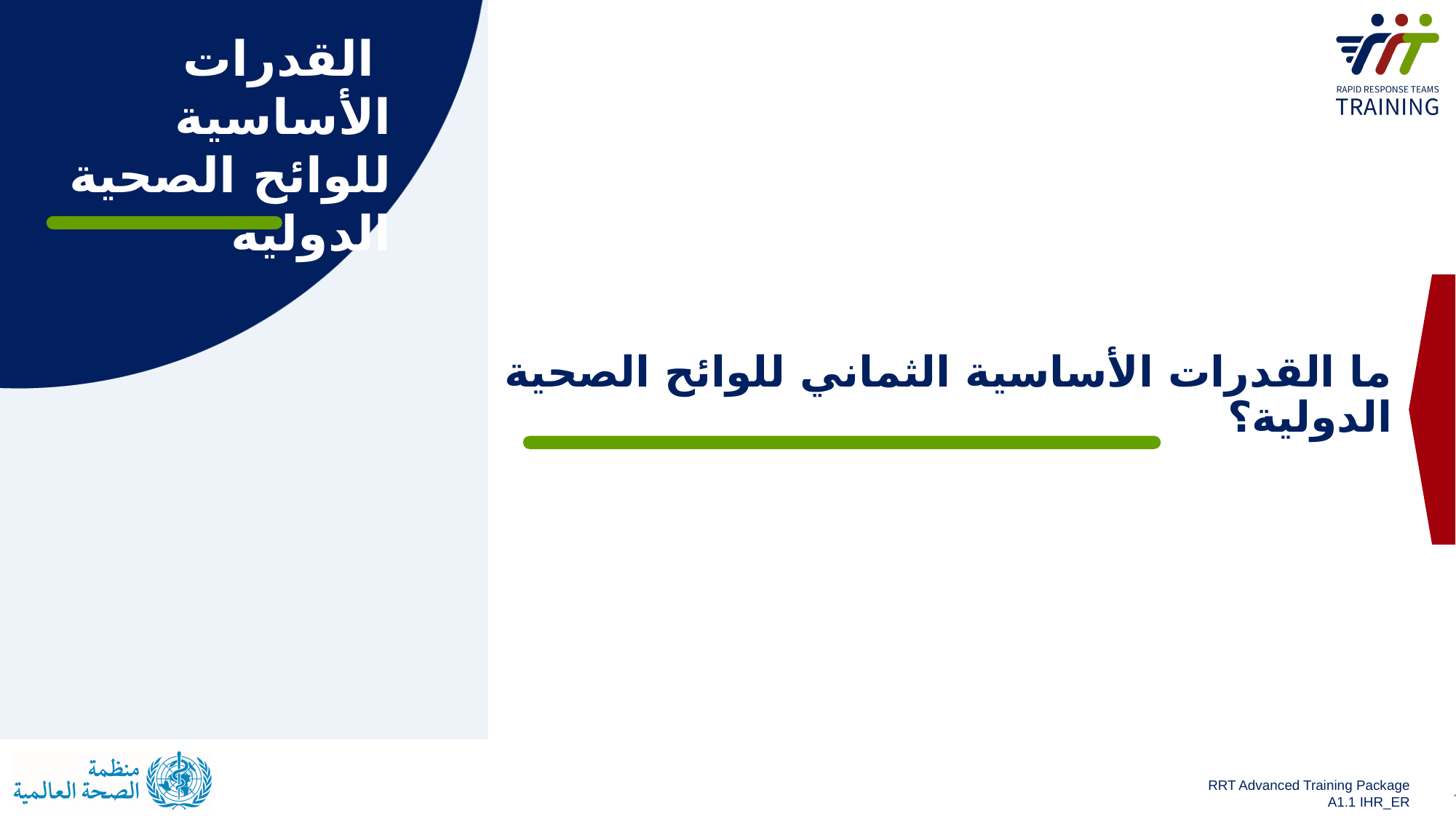

#
 القدرات الأساسية للوائح الصحية الدولية
ما القدرات الأساسية الثماني للوائح الصحية الدولية؟